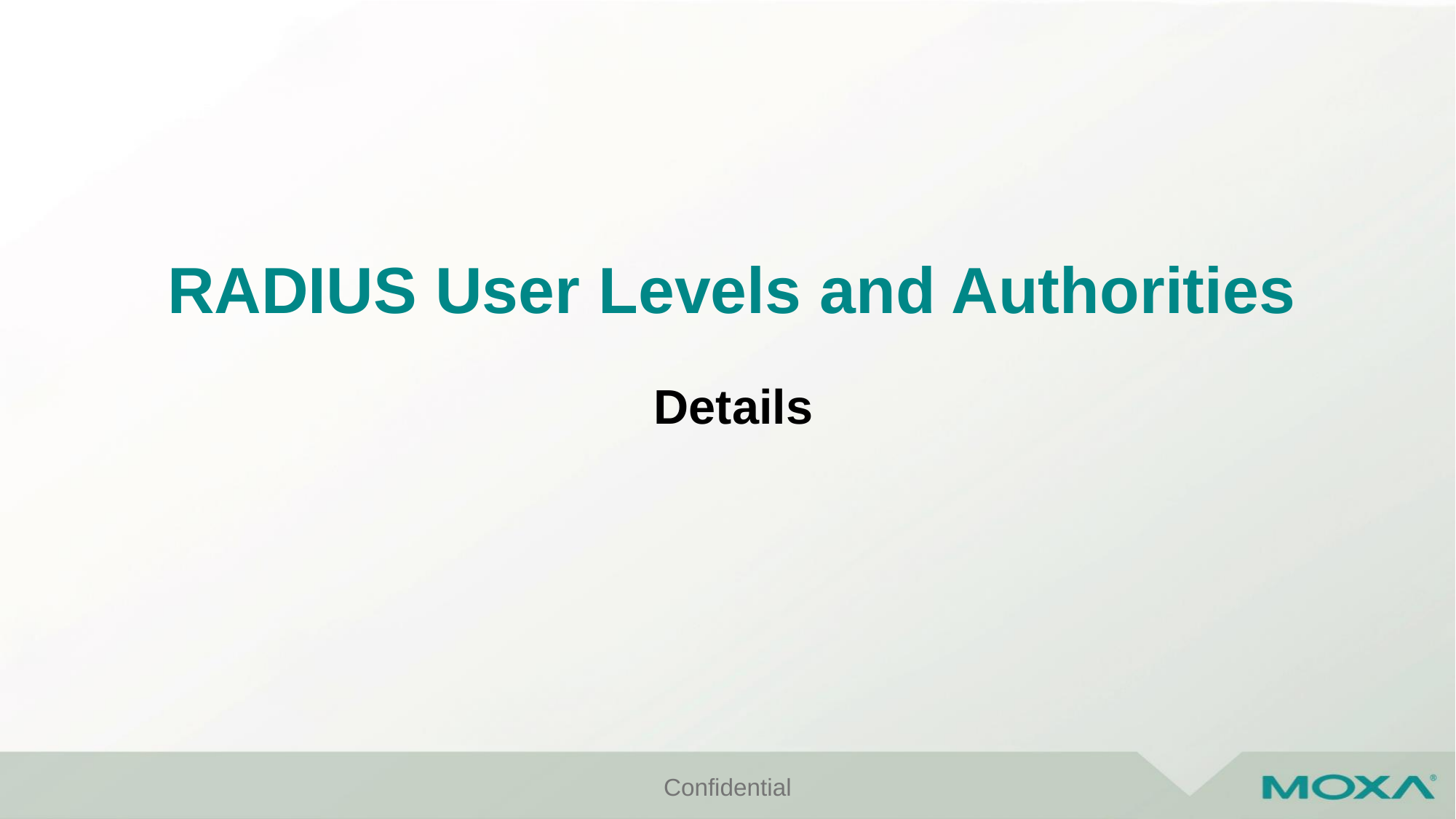

# RADIUS User Levels and Authorities
Details